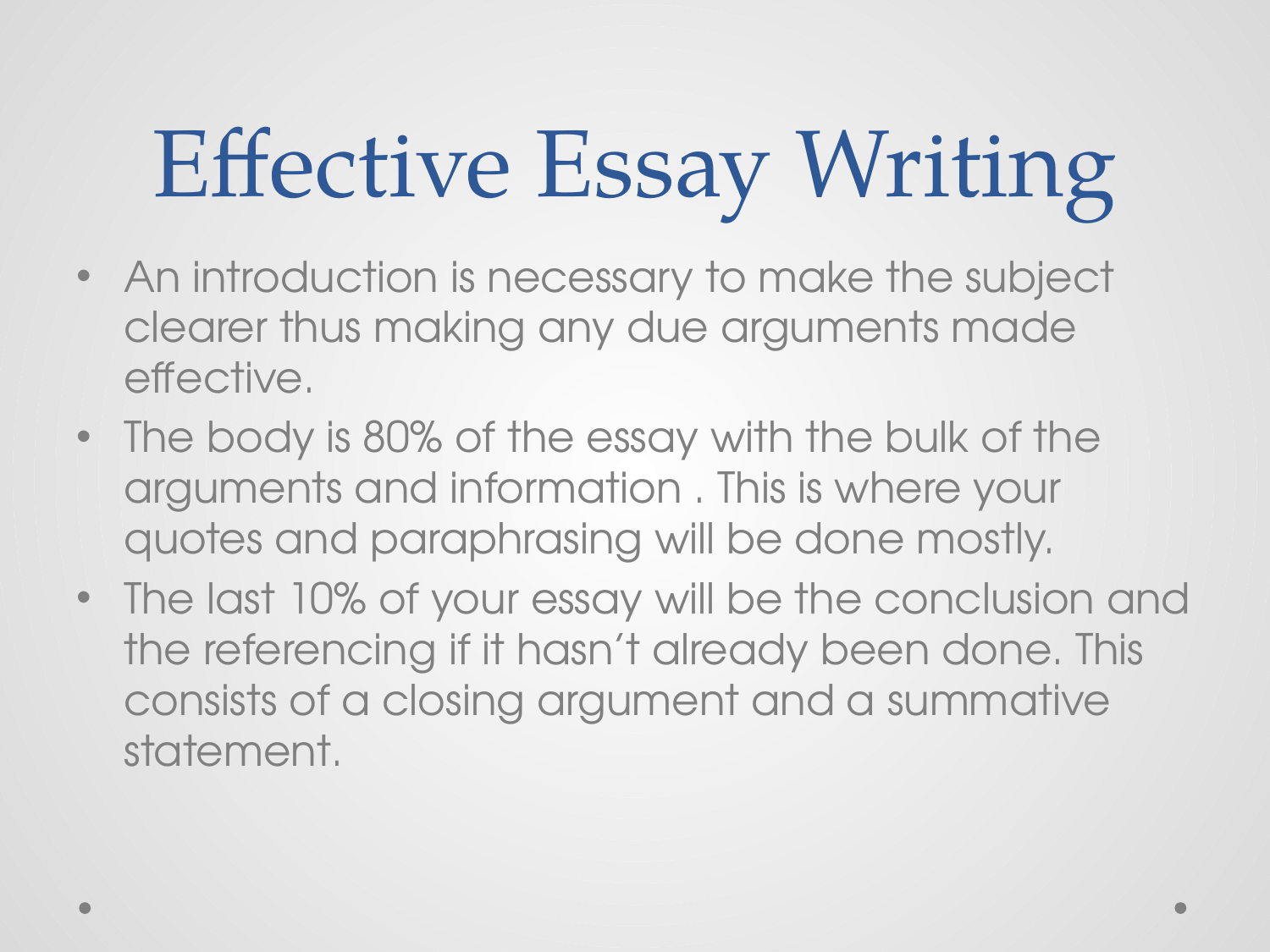

# Effective Essay Writing
An introduction is necessary to make the subject clearer thus making any due arguments made effective.
The body is 80% of the essay with the bulk of the arguments and information . This is where your quotes and paraphrasing will be done mostly.
The last 10% of your essay will be the conclusion and the referencing if it hasn’t already been done. This consists of a closing argument and a summative statement.